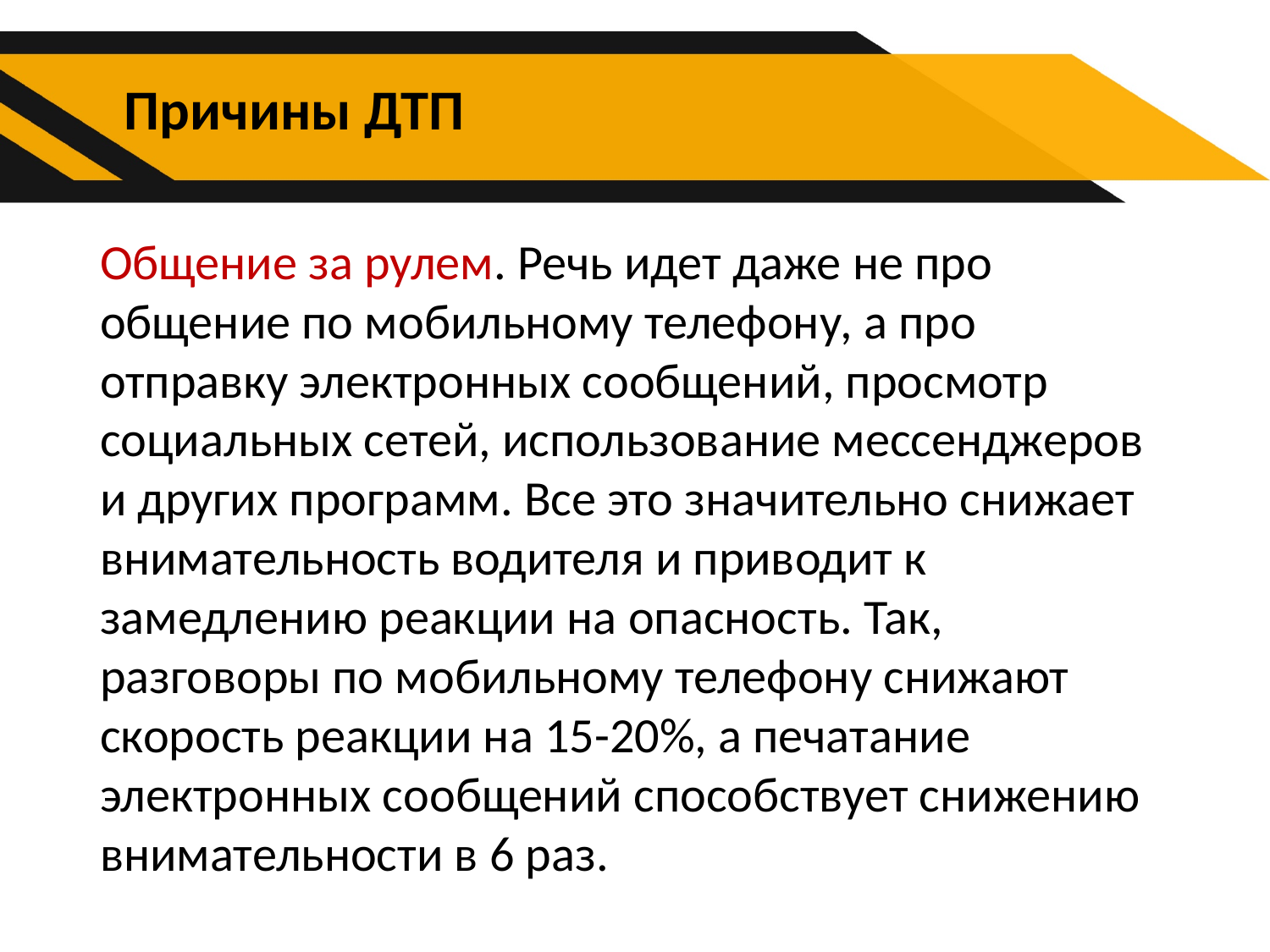

# Причины ДТП
Общение за рулем. Речь идет даже не про общение по мобильному телефону, а про отправку электронных сообщений, просмотр социальных сетей, использование мессенджеров и других программ. Все это значительно снижает внимательность водителя и приводит к замедлению реакции на опасность. Так, разговоры по мобильному телефону снижают скорость реакции на 15-20%, а печатание электронных сообщений способствует снижению внимательности в 6 раз.